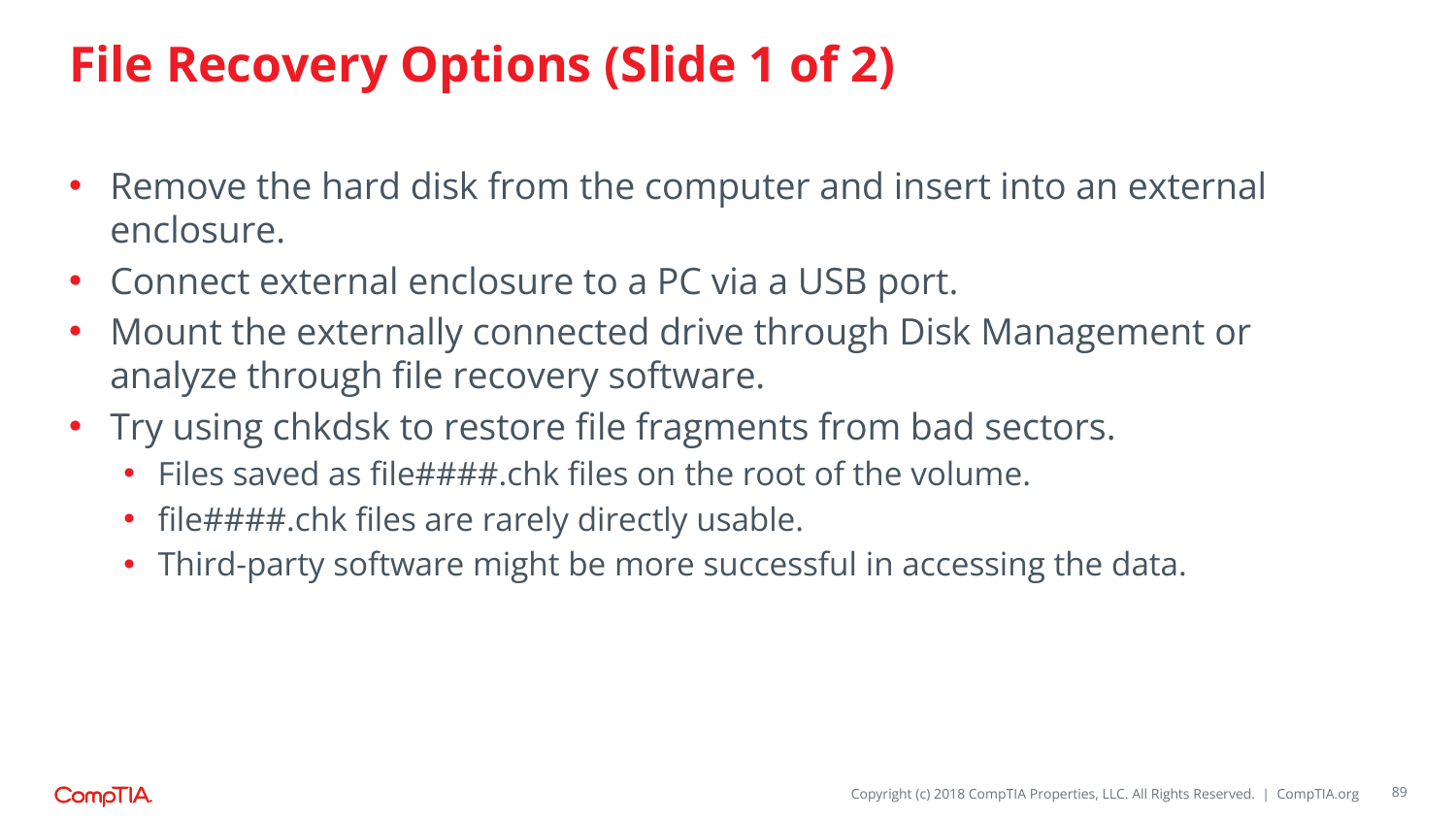

# File Recovery Options (Slide 1 of 2)
Remove the hard disk from the computer and insert into an external enclosure.
Connect external enclosure to a PC via a USB port.
Mount the externally connected drive through Disk Management or analyze through file recovery software.
Try using chkdsk to restore file fragments from bad sectors.
Files saved as file####.chk files on the root of the volume.
file####.chk files are rarely directly usable.
Third-party software might be more successful in accessing the data.
89